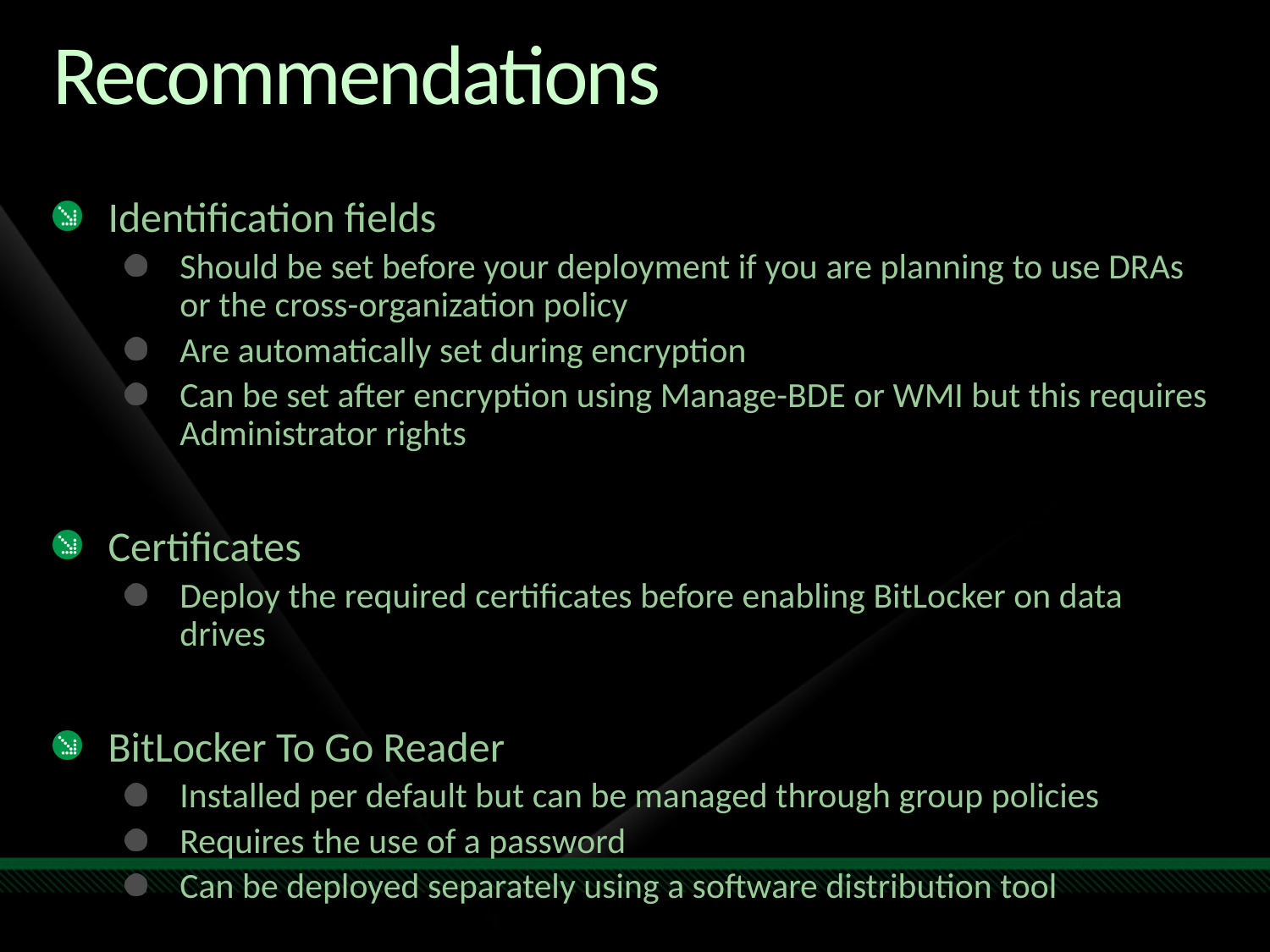

# Recommendations
Identification fields
Should be set before your deployment if you are planning to use DRAs or the cross-organization policy
Are automatically set during encryption
Can be set after encryption using Manage-BDE or WMI but this requires Administrator rights

Certificates
Deploy the required certificates before enabling BitLocker on data drives

BitLocker To Go Reader
Installed per default but can be managed through group policies
Requires the use of a password
Can be deployed separately using a software distribution tool